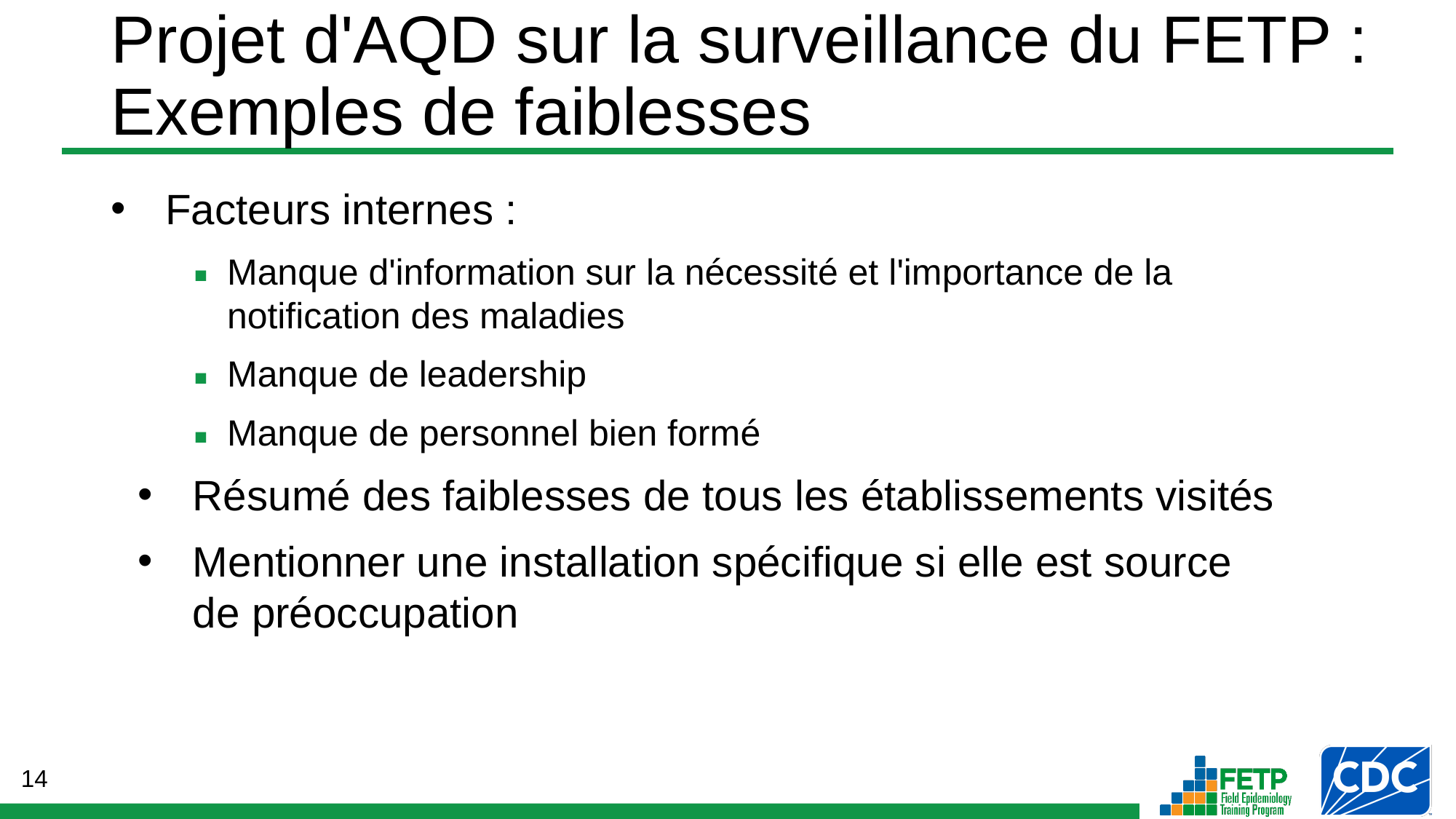

# Projet d'AQD sur la surveillance du FETP : Exemples de faiblesses
Facteurs internes :
Manque d'information sur la nécessité et l'importance de la notification des maladies
Manque de leadership
Manque de personnel bien formé
Résumé des faiblesses de tous les établissements visités
Mentionner une installation spécifique si elle est source
de préoccupation